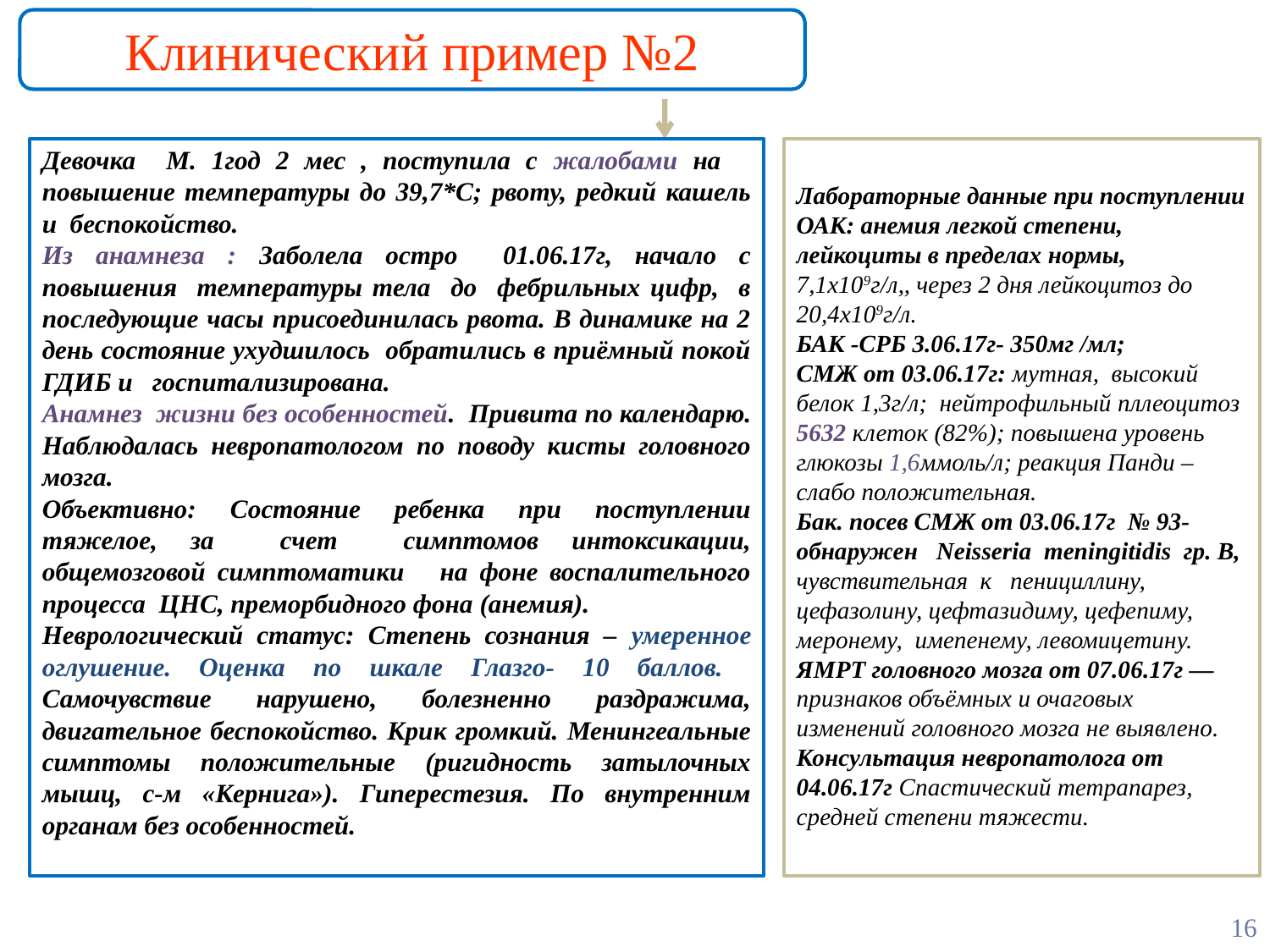

Клинический пример №2

Лабораторные данные при поступлении
ОАК: анемия легкой степени, лейкоциты в пределах нормы,  7,1х109г/л,, через 2 дня лейкоцитоз до 20,4х109г/л.
БАК -СРБ 3.06.17г- 350мг /мл;
СМЖ от 03.06.17г: мутная,  высокий белок 1,3г/л;  нейтрофильный пллеоцитоз  5632 клеток (82%); повышена уровень глюкозы 1,6ммоль/л; реакция Панди – слабо положительная.
Бак. посев СМЖ от 03.06.17г  № 93-  обнаружен   Neisseria  meningitidis  гр. В, чувствительная  к   пенициллину,   цефазолину, цефтазидиму, цефепиму, меронему,  имепенему, левомицетину.
ЯМРТ головного мозга от 07.06.17г —признаков объёмных и очаговых изменений головного мозга не выявлено.
Консультация невропатолога от 04.06.17г Спастический тетрапарез, средней степени тяжести.

Девочка  М. 1год 2 мес , поступила с жалобами на   повышение температуры до 39,7*С; рвоту, редкий кашель и  беспокойство.
Из анамнеза : Заболела остро  01.06.17г, начало с повышения  температуры тела  до  фебрильных цифр,  в последующие часы присоединилась рвота. В динамике на 2 день состояние ухудшилось  обратились в приёмный покой ГДИБ и   госпитализирована.
Анамнез  жизни без особенностей.  Привита по календарю. Наблюдалась невропатологом по поводу кисты головного мозга.
Объективно: Состояние ребенка при поступлении тяжелое, за  счет  симптомов интоксикации, общемозговой симптоматики   на фоне воспалительного процесса  ЦНС, преморбидного фона (анемия).
Неврологический статус: Степень сознания – умеренное оглушение. Оценка по шкале Глазго- 10 баллов.  Самочувствие нарушено, болезненно раздражима, двигательное беспокойство. Крик громкий. Менингеальные симптомы положительные (ригидность затылочных мышц, с-м «Кернига»). Гиперестезия. По внутренним органам без особенностей.

16